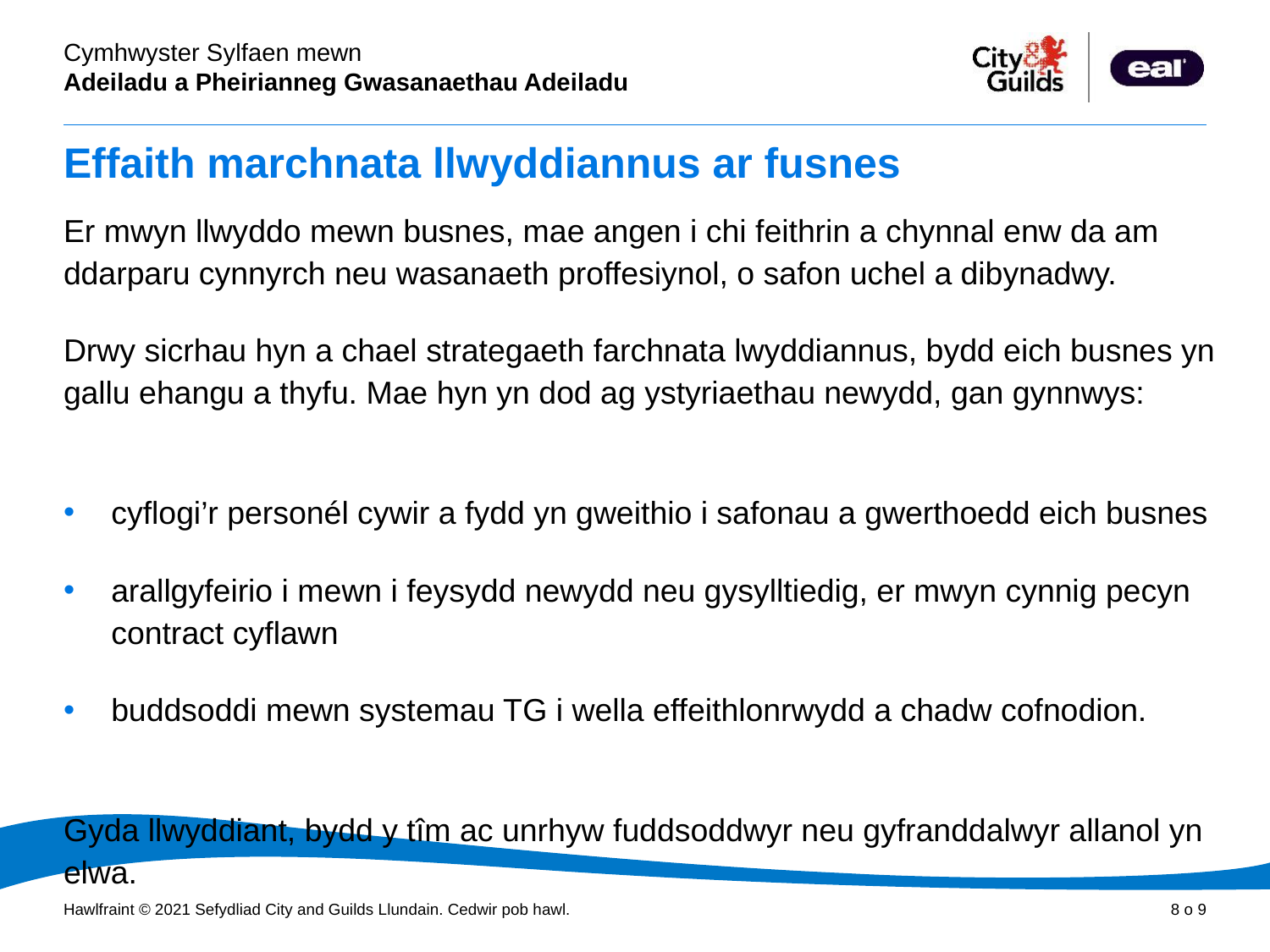

# Effaith marchnata llwyddiannus ar fusnes
Er mwyn llwyddo mewn busnes, mae angen i chi feithrin a chynnal enw da am ddarparu cynnyrch neu wasanaeth proffesiynol, o safon uchel a dibynadwy.
Drwy sicrhau hyn a chael strategaeth farchnata lwyddiannus, bydd eich busnes yn gallu ehangu a thyfu. Mae hyn yn dod ag ystyriaethau newydd, gan gynnwys:
cyflogi’r personél cywir a fydd yn gweithio i safonau a gwerthoedd eich busnes
arallgyfeirio i mewn i feysydd newydd neu gysylltiedig, er mwyn cynnig pecyn contract cyflawn
buddsoddi mewn systemau TG i wella effeithlonrwydd a chadw cofnodion.
Gyda llwyddiant, bydd y tîm ac unrhyw fuddsoddwyr neu gyfranddalwyr allanol yn elwa.